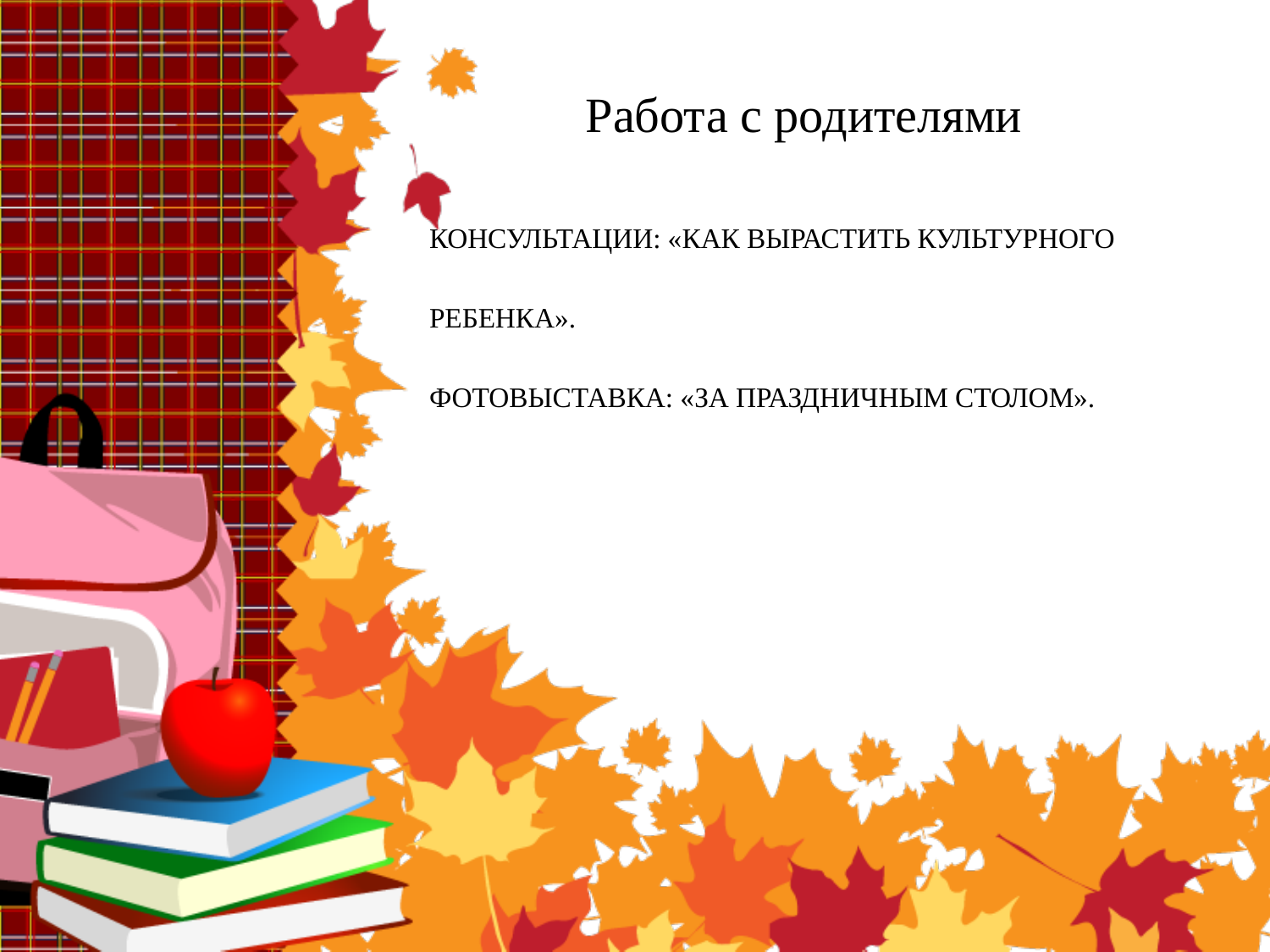

Работа с родителями
# Консультации: «как вырастить культурного ребенка». фотовыставка: «за праздничным столом».